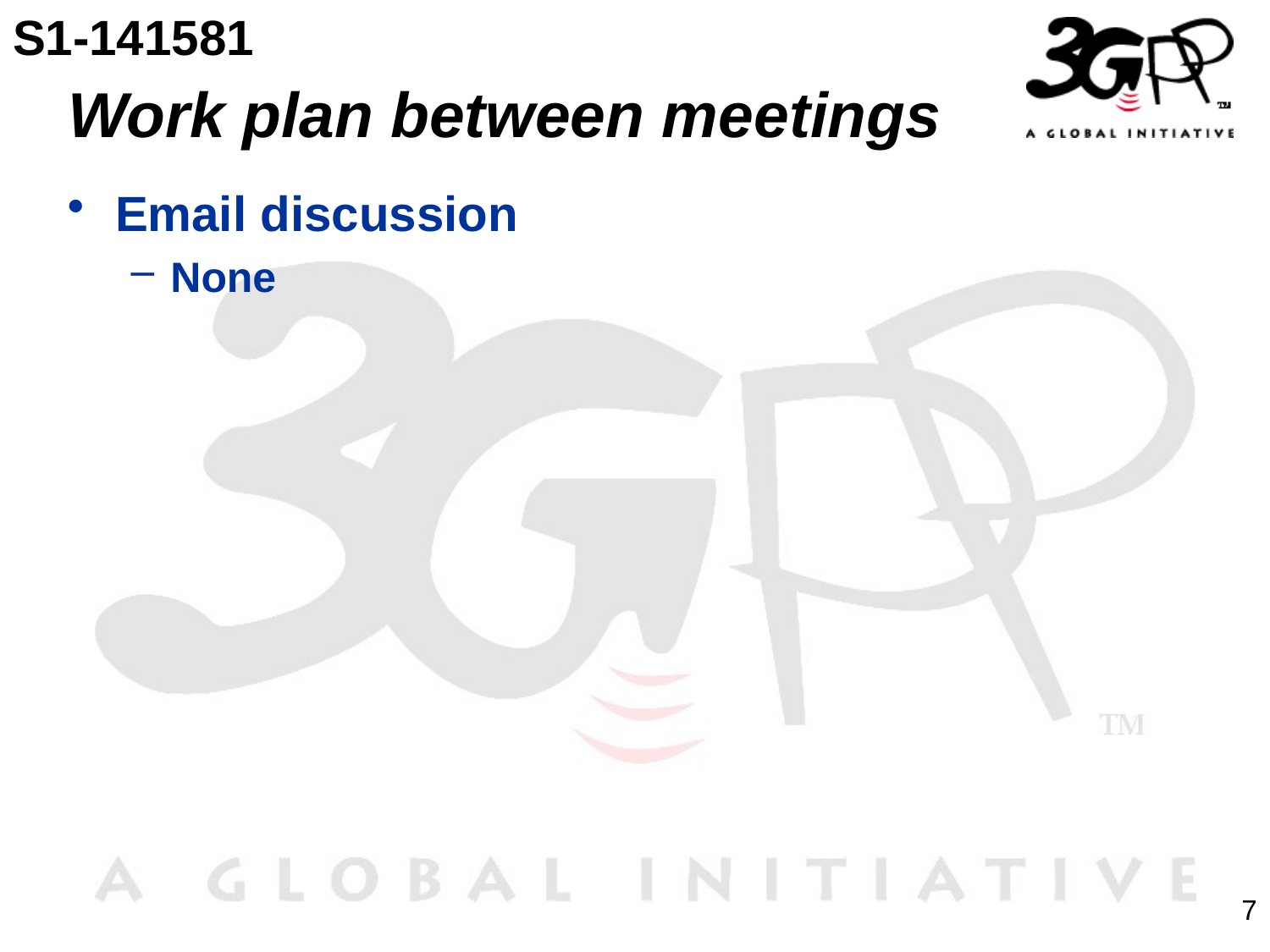

S1-141581
# Work plan between meetings
Email discussion
None
7